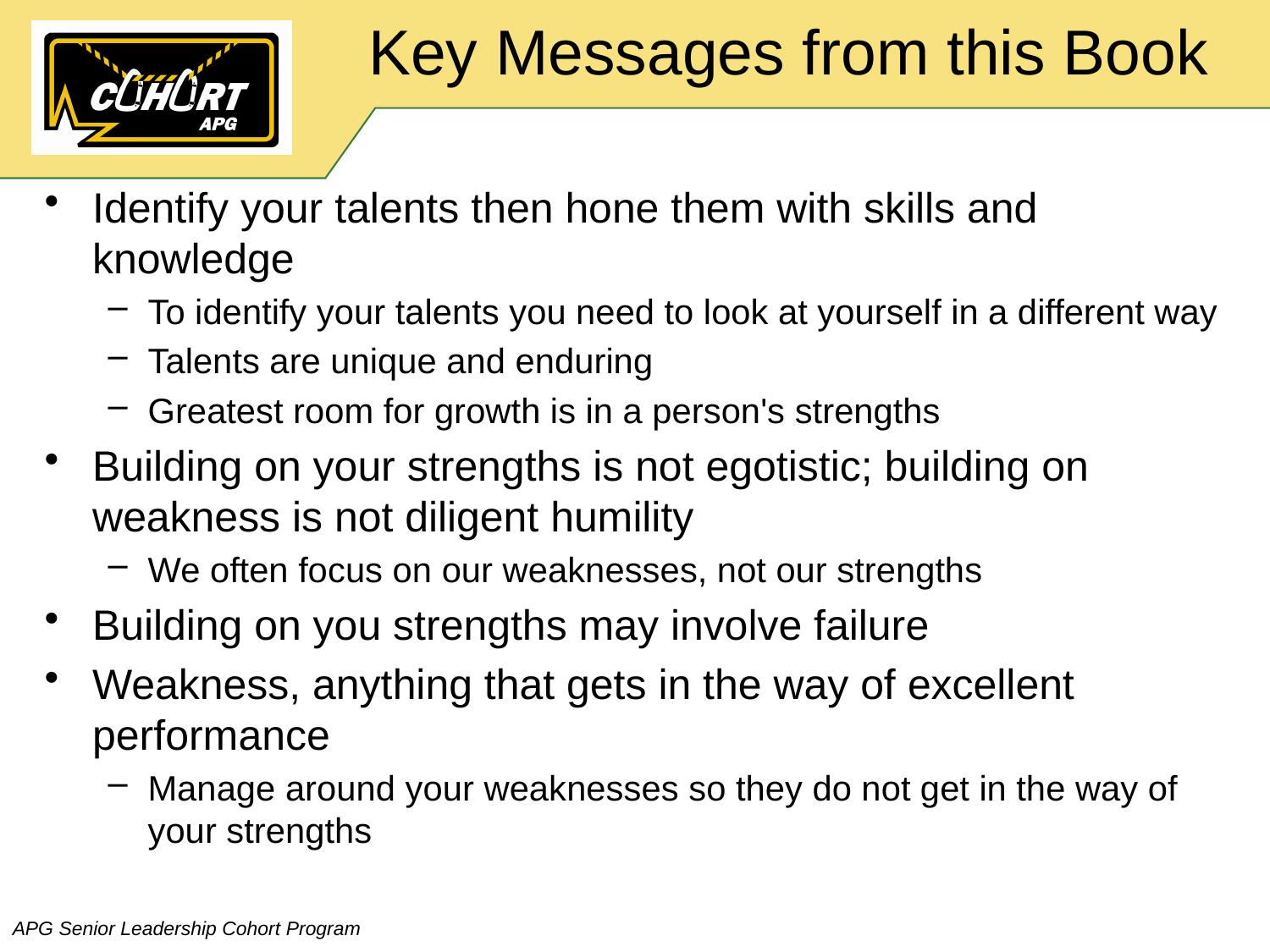

# Key Messages from this Book
Identify your talents then hone them with skills and knowledge
To identify your talents you need to look at yourself in a different way
Talents are unique and enduring
Greatest room for growth is in a person's strengths
Building on your strengths is not egotistic; building on weakness is not diligent humility
We often focus on our weaknesses, not our strengths
Building on you strengths may involve failure
Weakness, anything that gets in the way of excellent  performance
Manage around your weaknesses so they do not get in the way of your strengths